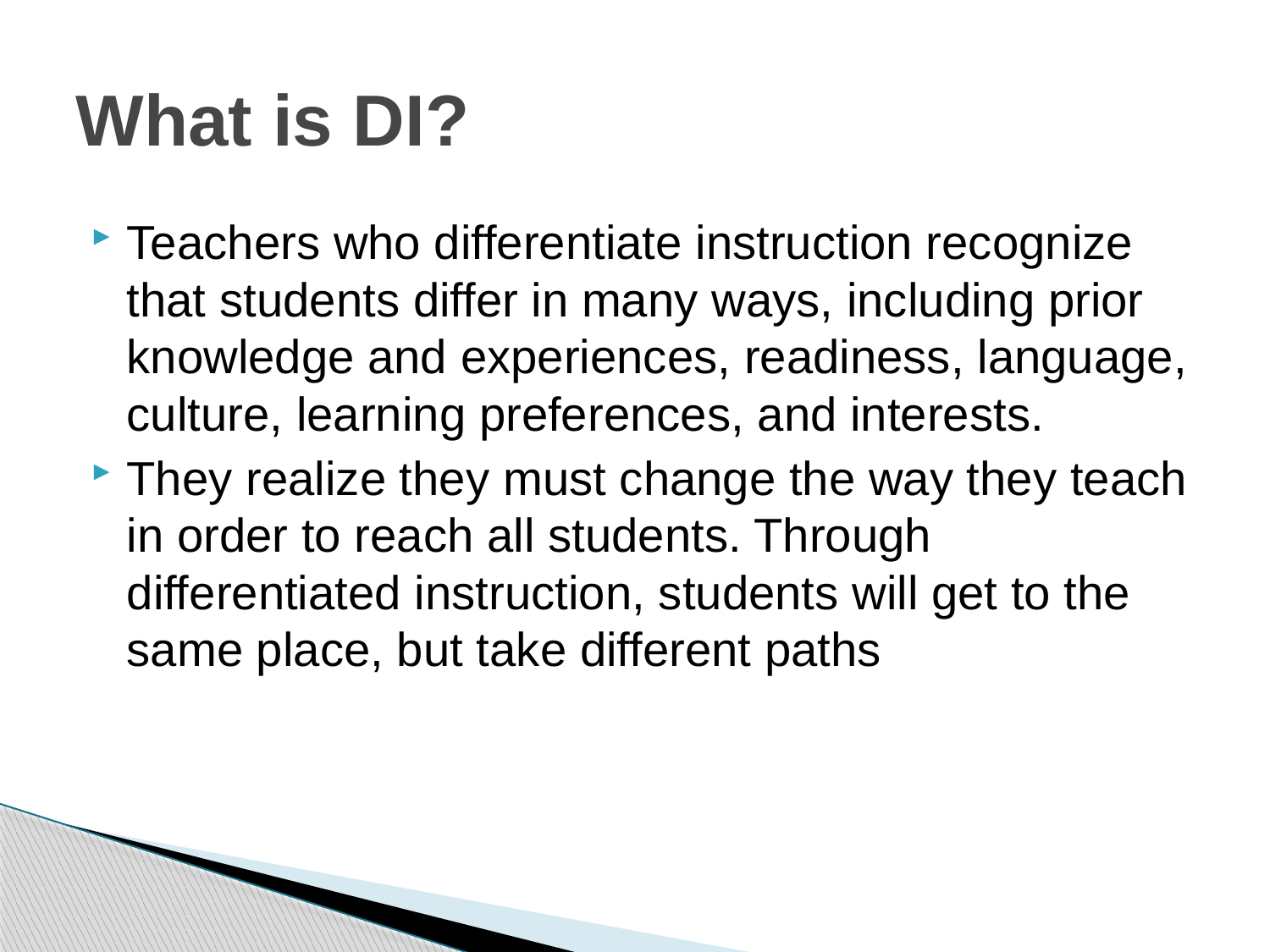

# What is DI?
Teachers who differentiate instruction recognize that students differ in many ways, including prior knowledge and experiences, readiness, language, culture, learning preferences, and interests.
They realize they must change the way they teach in order to reach all students. Through differentiated instruction, students will get to the same place, but take different paths